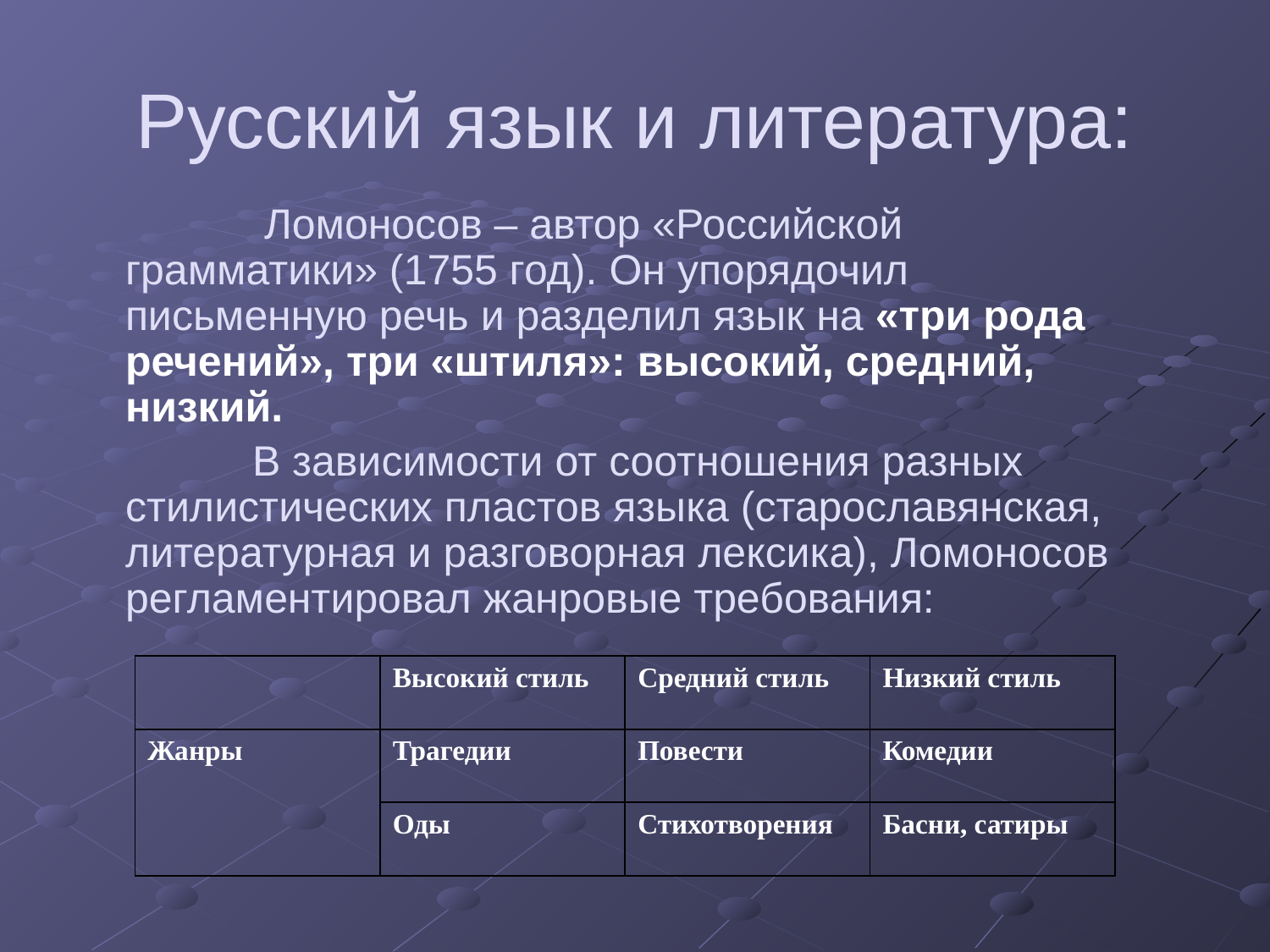

# Русский язык и литература:
		 Ломоносов – автор «Российской грамматики» (1755 год). Он упорядочил письменную речь и разделил язык на «три рода речений», три «штиля»: высокий, средний, низкий.
		В зависимости от соотношения разных стилистических пластов языка (старославянская, литературная и разговорная лексика), Ломоносов регламентировал жанровые требования:

|  | Высокий стиль | Средний стиль | Низкий стиль |
| --- | --- | --- | --- |
| Жанры | Трагедии | Повести | Комедии |
|  | Оды | Стихотворения | Басни, сатиры |